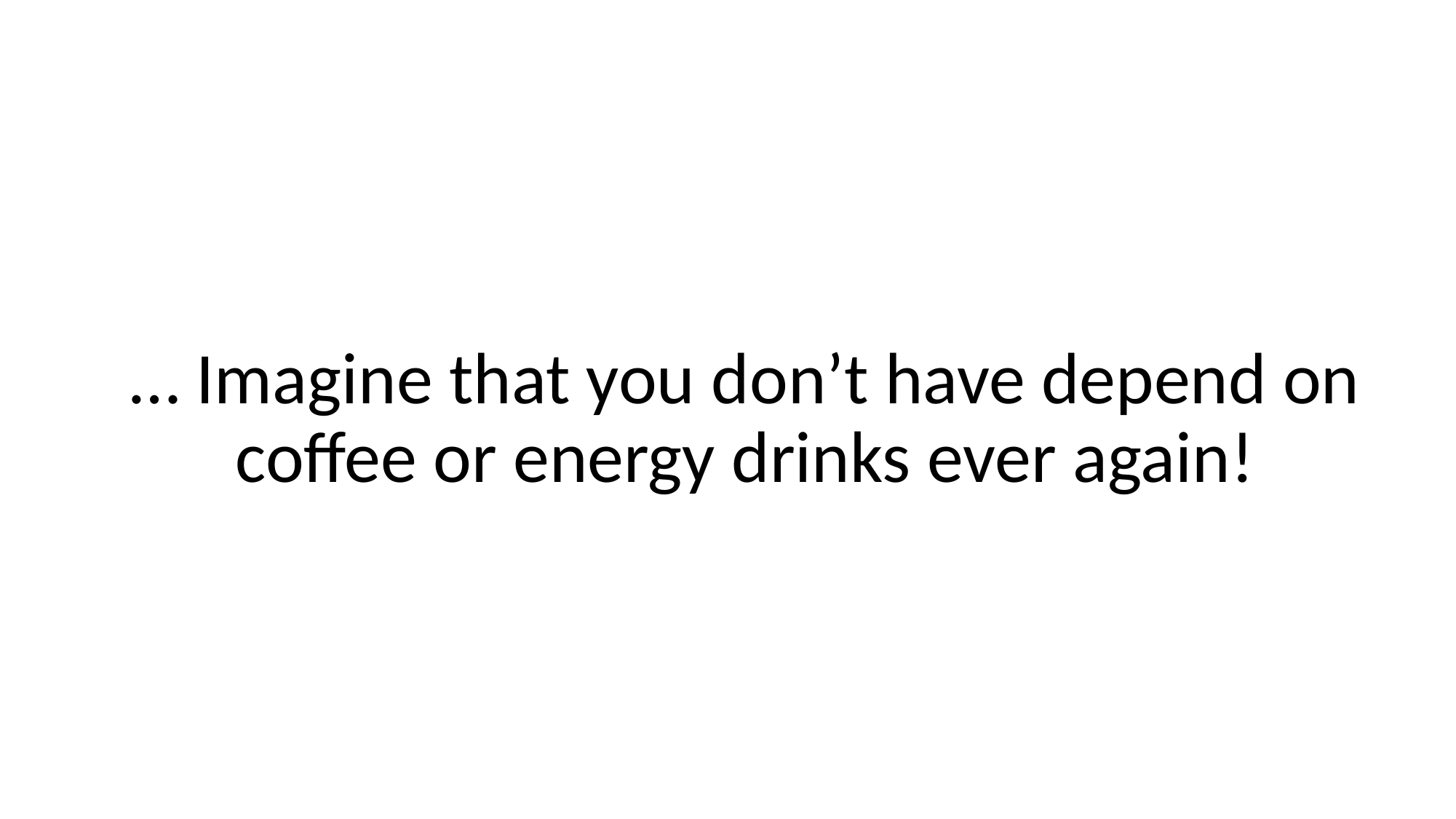

… Imagine that you don’t have depend on coffee or energy drinks ever again!